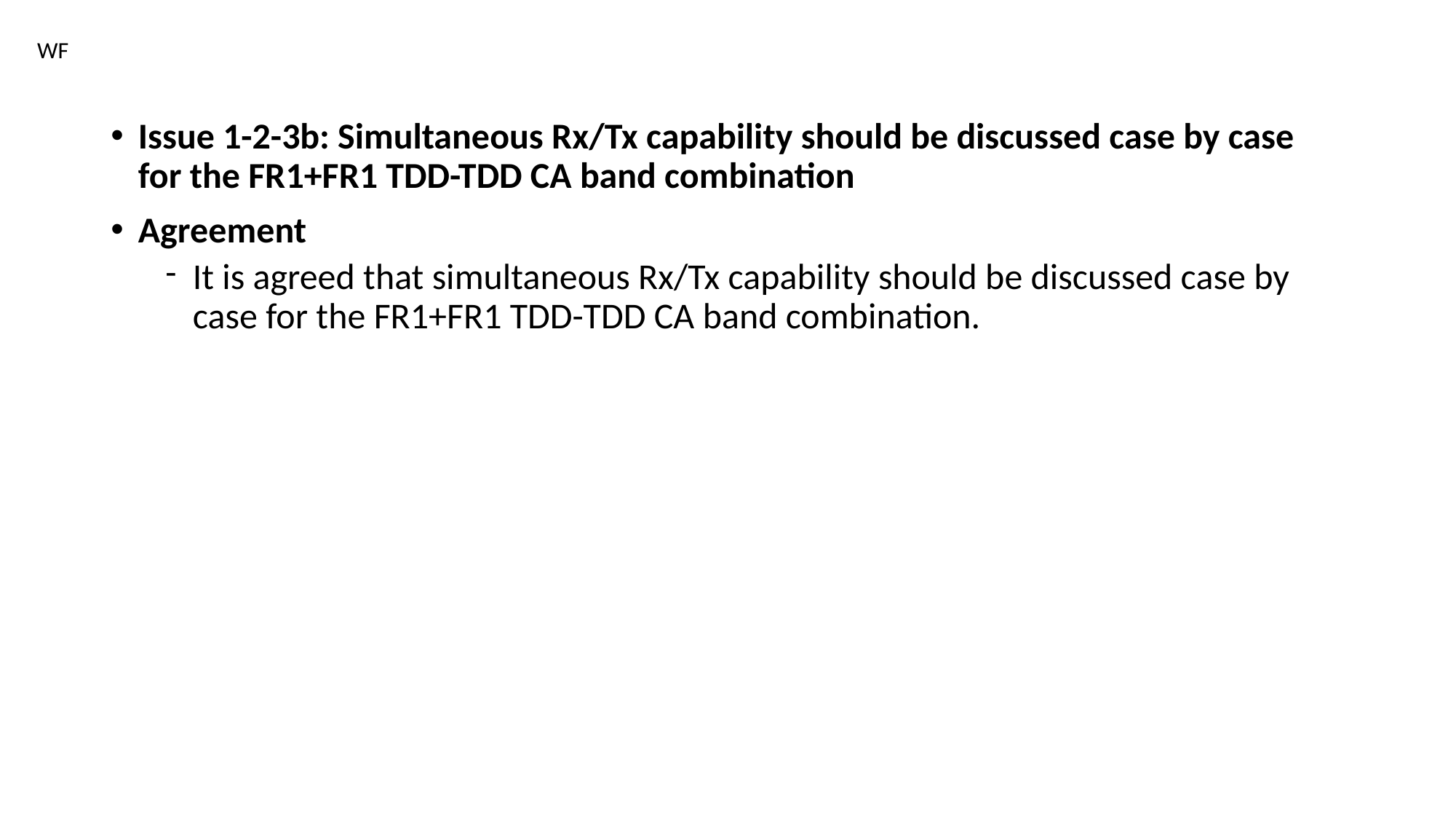

# WF
Issue 1-2-3b: Simultaneous Rx/Tx capability should be discussed case by case for the FR1+FR1 TDD-TDD CA band combination
Agreement
It is agreed that simultaneous Rx/Tx capability should be discussed case by case for the FR1+FR1 TDD-TDD CA band combination.